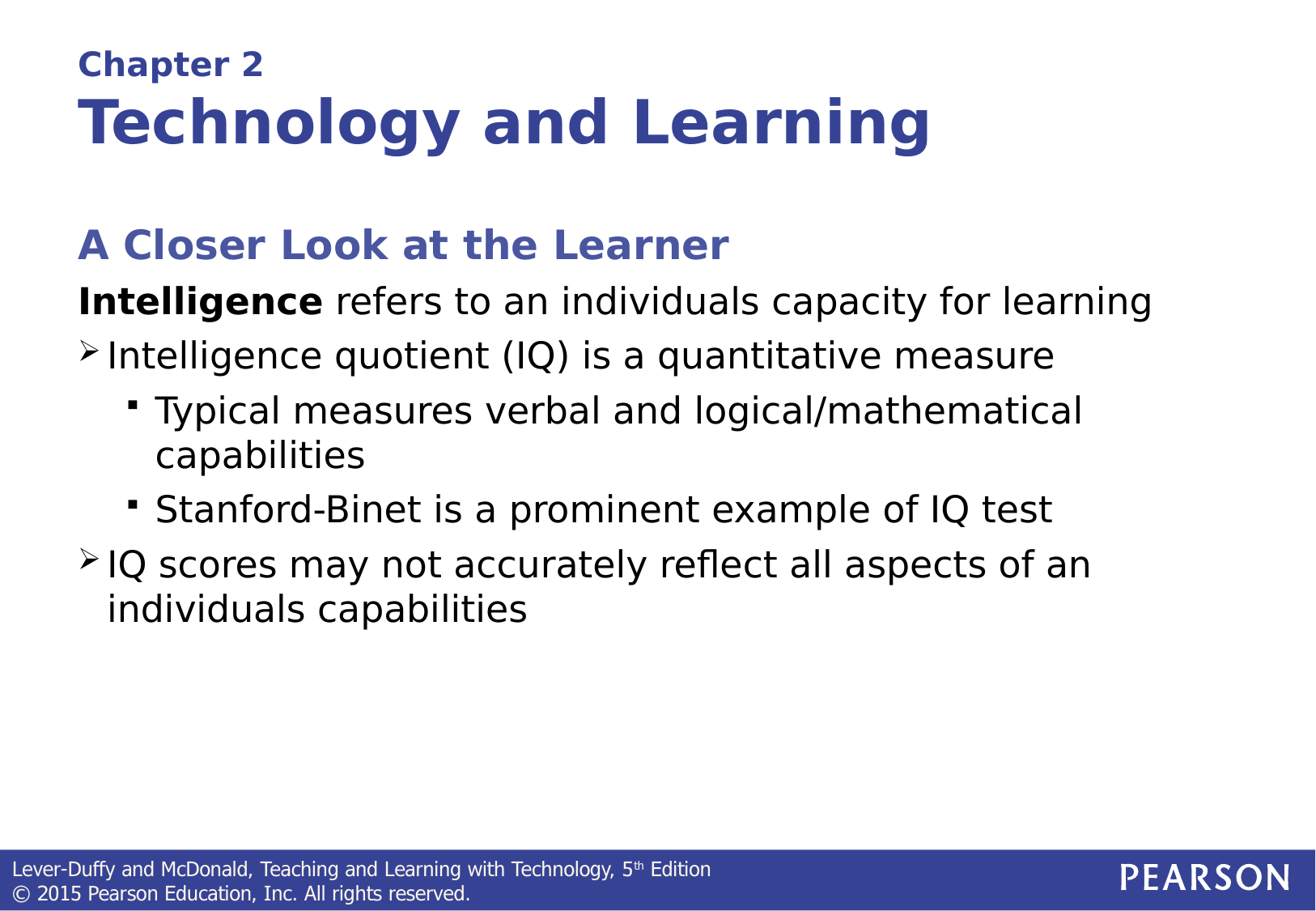

# Chapter 2 Technology and Learning
A Closer Look at the Learner
Intelligence refers to an individuals capacity for learning
Intelligence quotient (IQ) is a quantitative measure
Typical measures verbal and logical/mathematical capabilities
Stanford-Binet is a prominent example of IQ test
IQ scores may not accurately reflect all aspects of an individuals capabilities